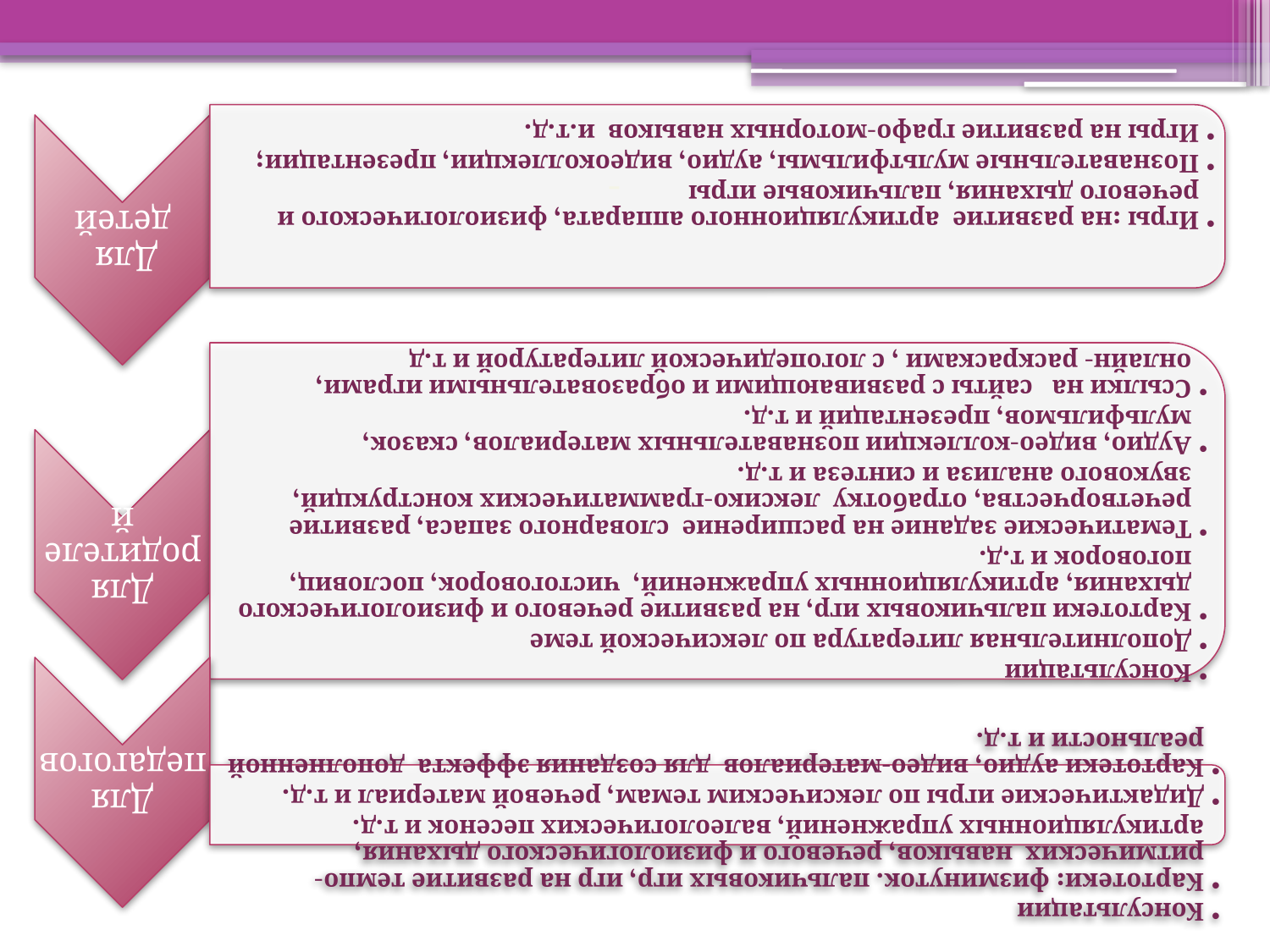

Для  детей

Игры :на развитие  артикуляционного аппарата, физиологического и речевого дыхания, пальчиковые игры
Познавательные мультфильмы, аудио, видеоколлекции, презентации;
Игры на развитие графо-моторных навыков  и.т.д.
Для родителей
Консультации
Дополнительная литература по лексической теме
Картотеки пальчиковых игр, на развитие речевого и физиологического дыхания, артикуляционных упражнений,  чистоговорок, пословиц, поговорок и т.д.
Тематические задание на расширение  словарного запаса, развитие речетворчества, отработку  лексико-грамматических конструкций, звукового анализа и синтеза и т.д.
Аудио, видео-коллекции познавательных материалов, сказок, мульфильмов, презентаций и т.д.
Ссылки на   сайты с развивающими и образовательными играми, онлайн- раскрасками , с логопедической литературой и т.д
Для педагогов
Консультации
Картотеки: физминуток. пальчиковых игр, игр на развитие темпо-ритмических  навыков, речевого и физиологического дыхания, артикуляционных упражнений, валеологических песенок и т.д.
Дидактические игры по лексическим темам, речевой материал и т.д.
Картотеки аудио, видео-материалов  для создания эффекта  дополненной реальности и т.д.

-

#